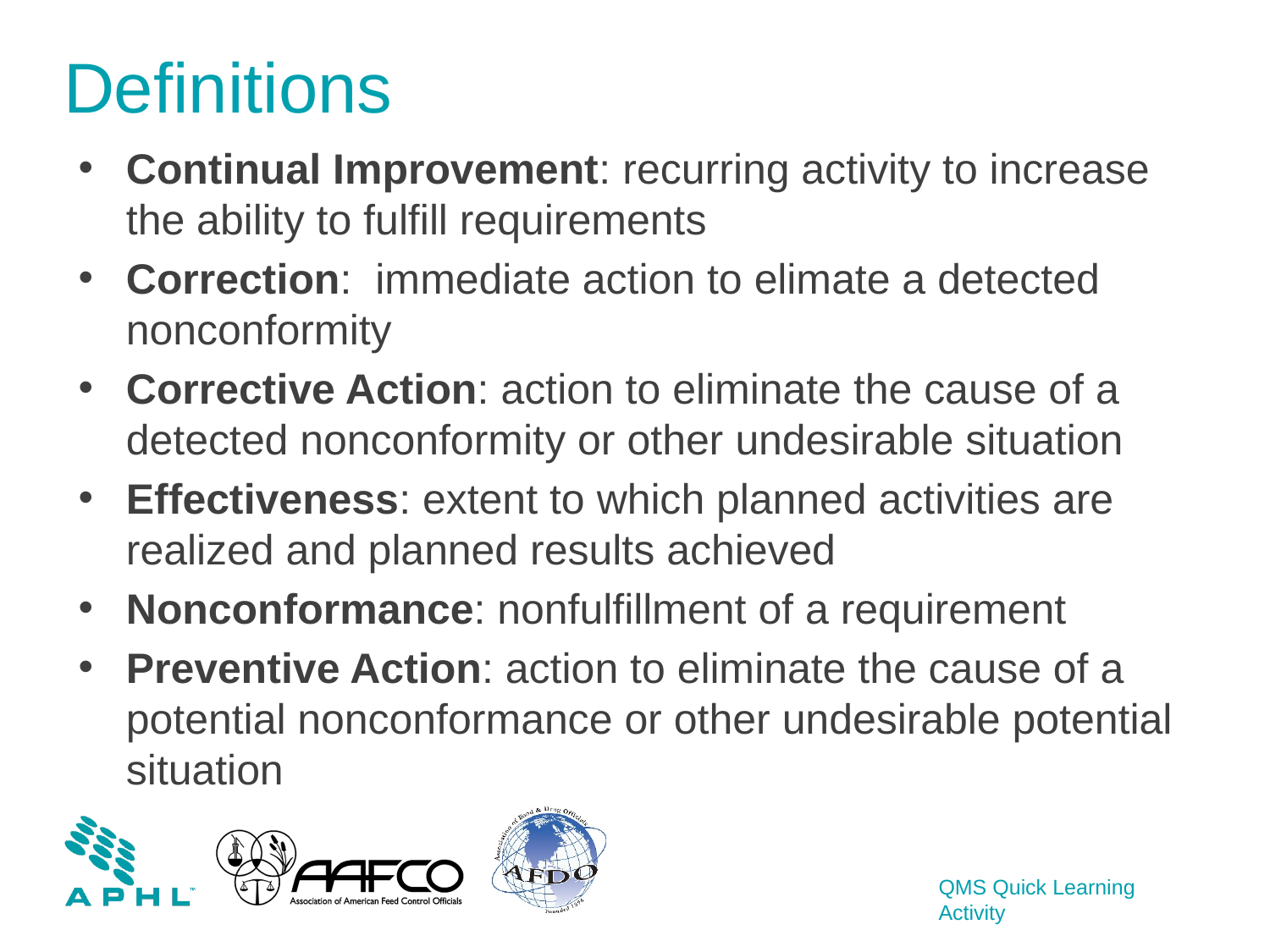

# Definitions
Continual Improvement: recurring activity to increase the ability to fulfill requirements
Correction:  immediate action to elimate a detected nonconformity
Corrective Action: action to eliminate the cause of a detected nonconformity or other undesirable situation
Effectiveness: extent to which planned activities are realized and planned results achieved
Nonconformance: nonfulfillment of a requirement
Preventive Action: action to eliminate the cause of a potential nonconformance or other undesirable potential situation